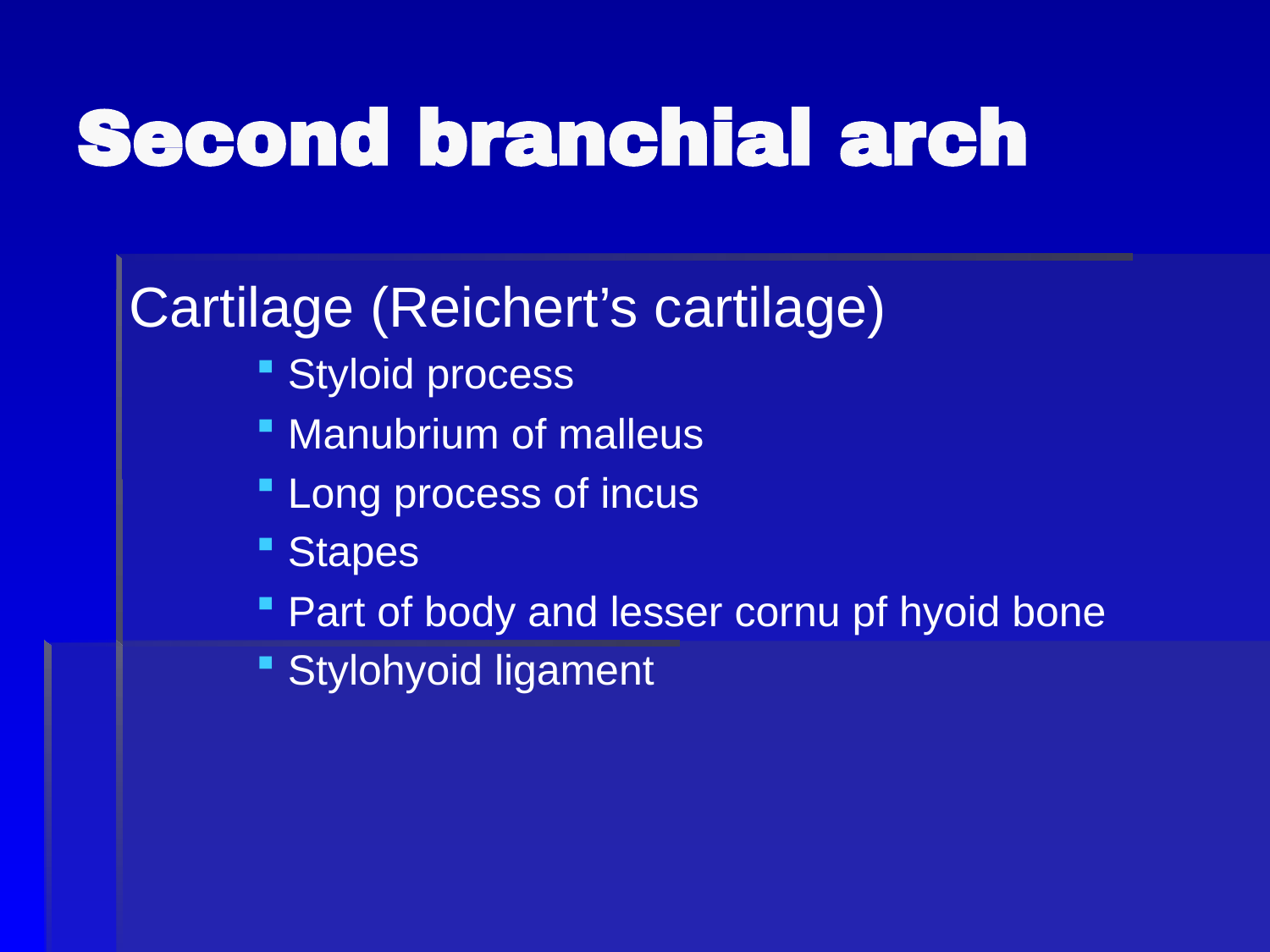

# Second branchial arch
Cartilage (Reichert’s cartilage)
Styloid process
Manubrium of malleus
Long process of incus
Stapes
Part of body and lesser cornu pf hyoid bone
Stylohyoid ligament